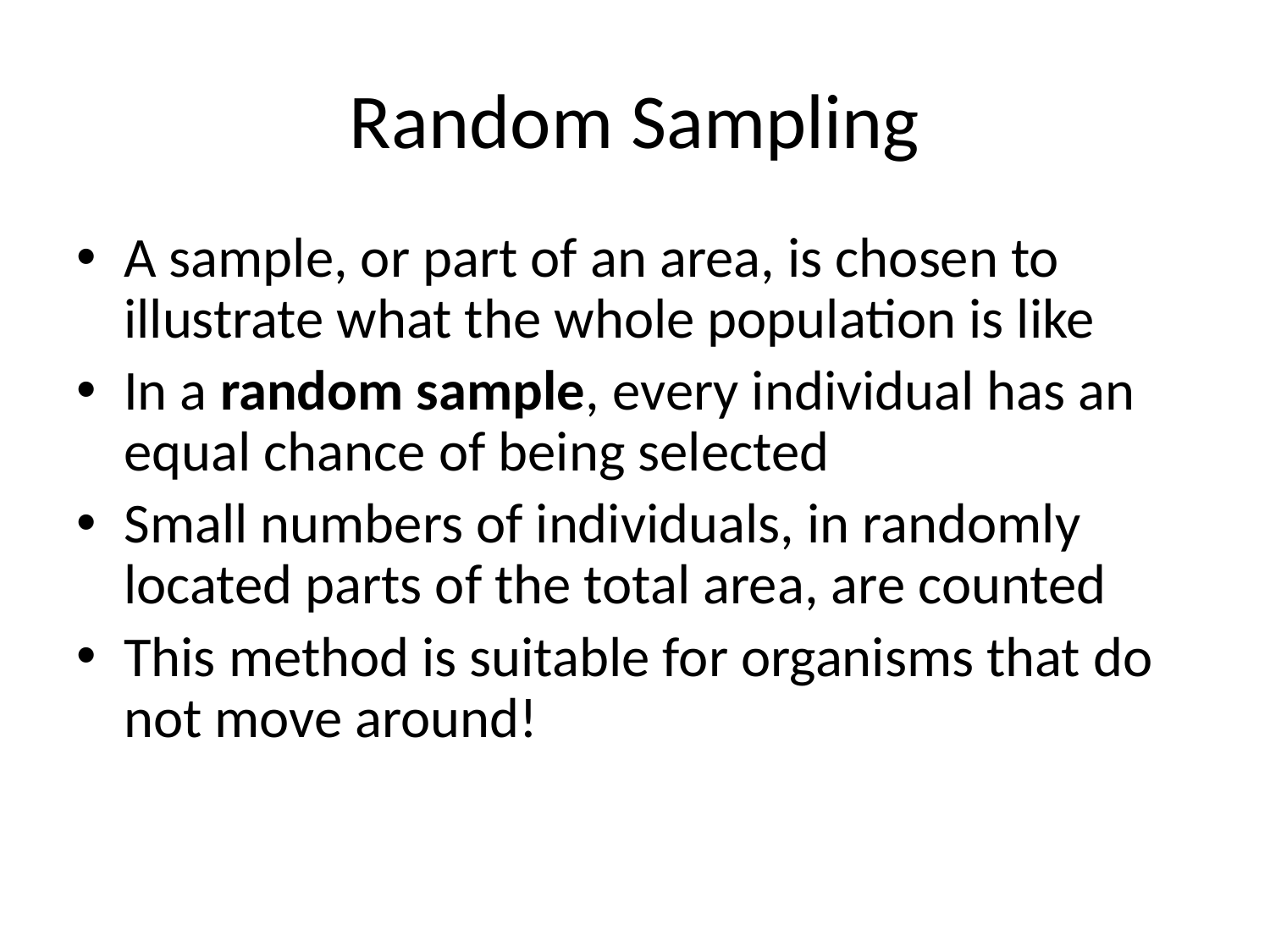

# Random Sampling
A sample, or part of an area, is chosen to illustrate what the whole population is like
In a random sample, every individual has an equal chance of being selected
Small numbers of individuals, in randomly located parts of the total area, are counted
This method is suitable for organisms that do not move around!